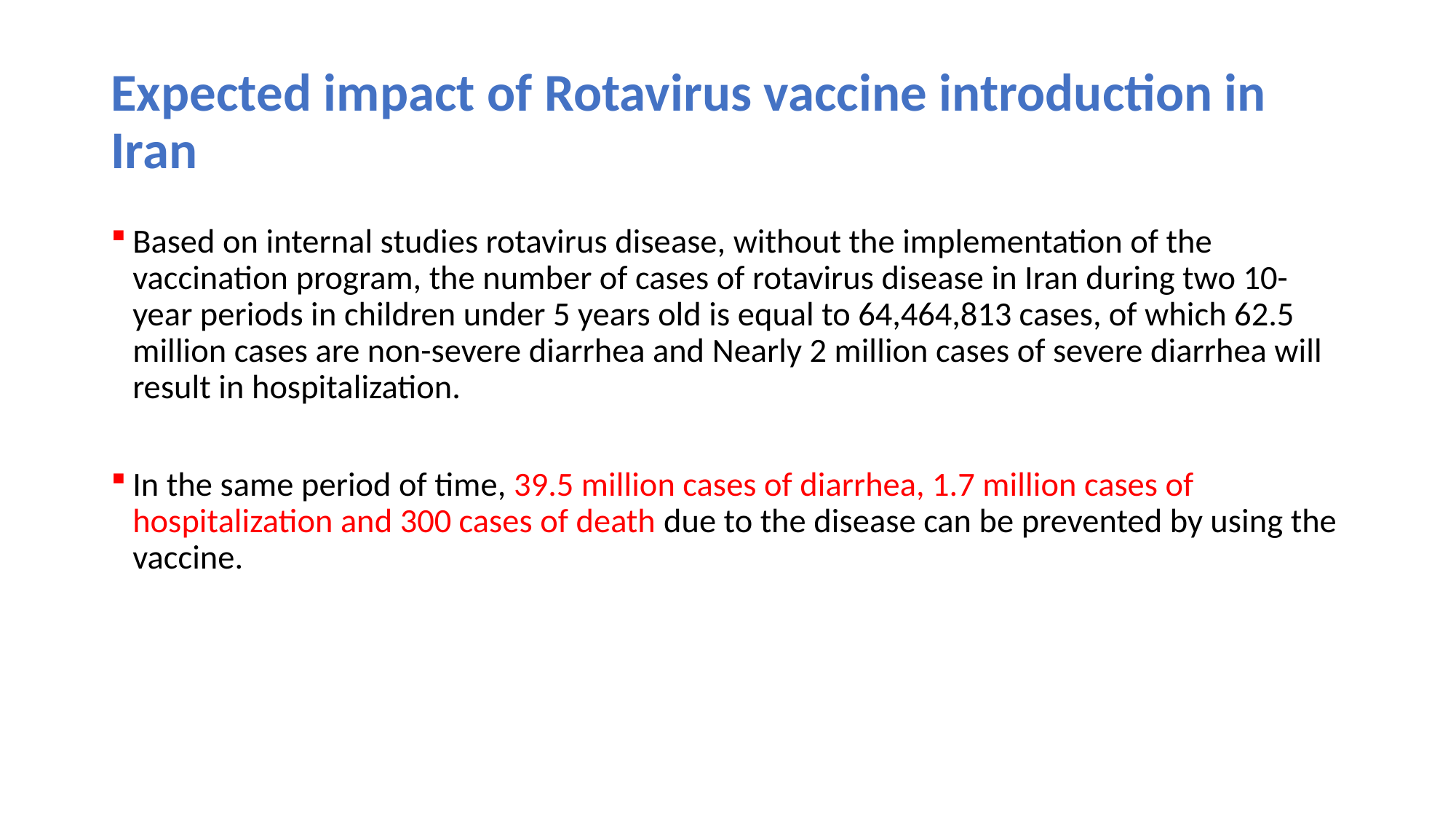

# Expected impact of Rotavirus vaccine introduction in Iran
Based on internal studies rotavirus disease, without the implementation of the vaccination program, the number of cases of rotavirus disease in Iran during two 10-year periods in children under 5 years old is equal to 64,464,813 cases, of which 62.5 million cases are non-severe diarrhea and Nearly 2 million cases of severe diarrhea will result in hospitalization.

In the same period of time, 39.5 million cases of diarrhea, 1.7 million cases of hospitalization and 300 cases of death due to the disease can be prevented by using the vaccine.